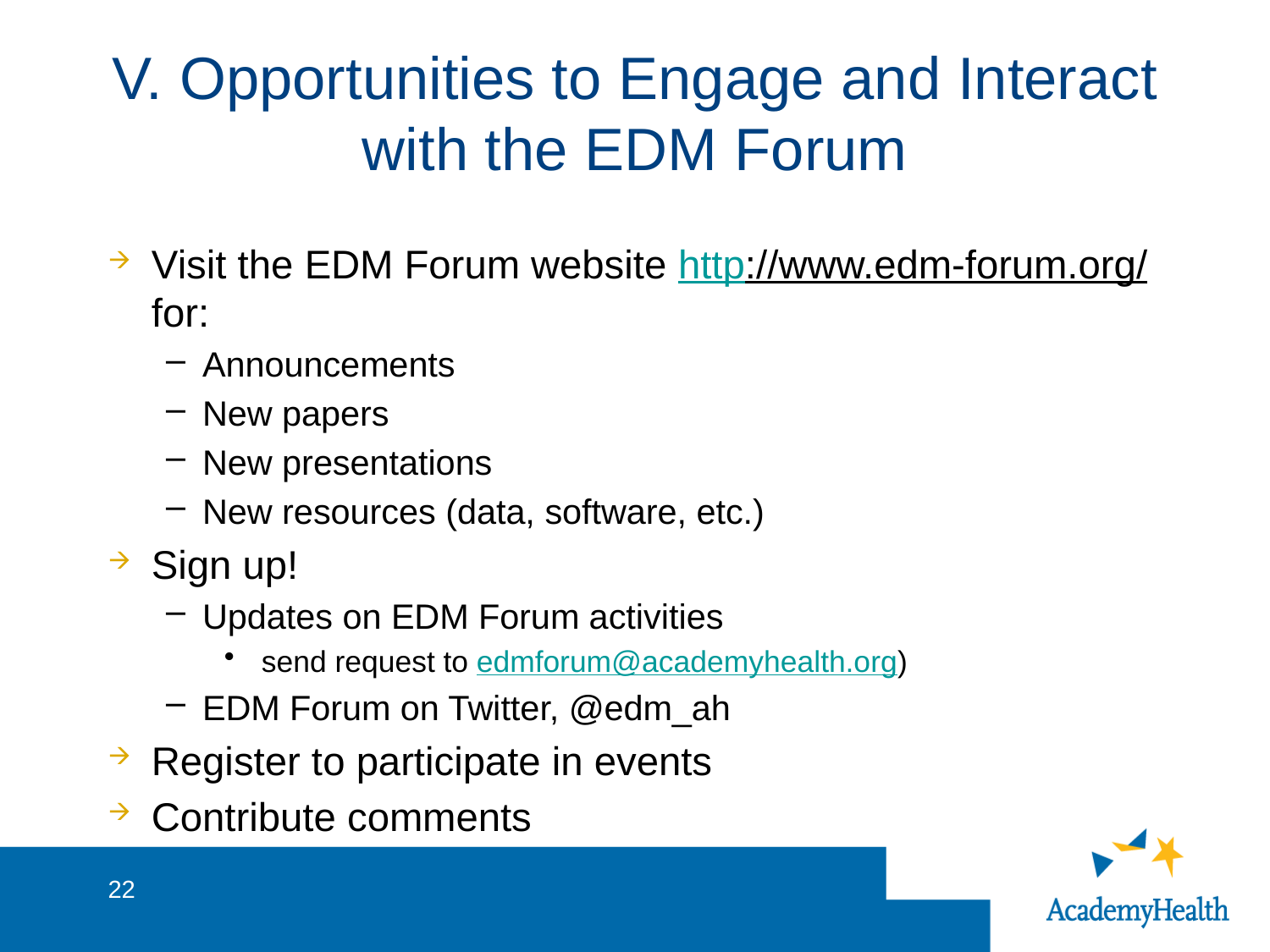

# V. Opportunities to Engage and Interact with the EDM Forum
Visit the EDM Forum website http://www.edm-forum.org/  for:
Announcements
New papers
New presentations
New resources (data, software, etc.)
Sign up!
Updates on EDM Forum activities
 send request to edmforum@academyhealth.org)
EDM Forum on Twitter, @edm_ah
Register to participate in events
Contribute comments
22